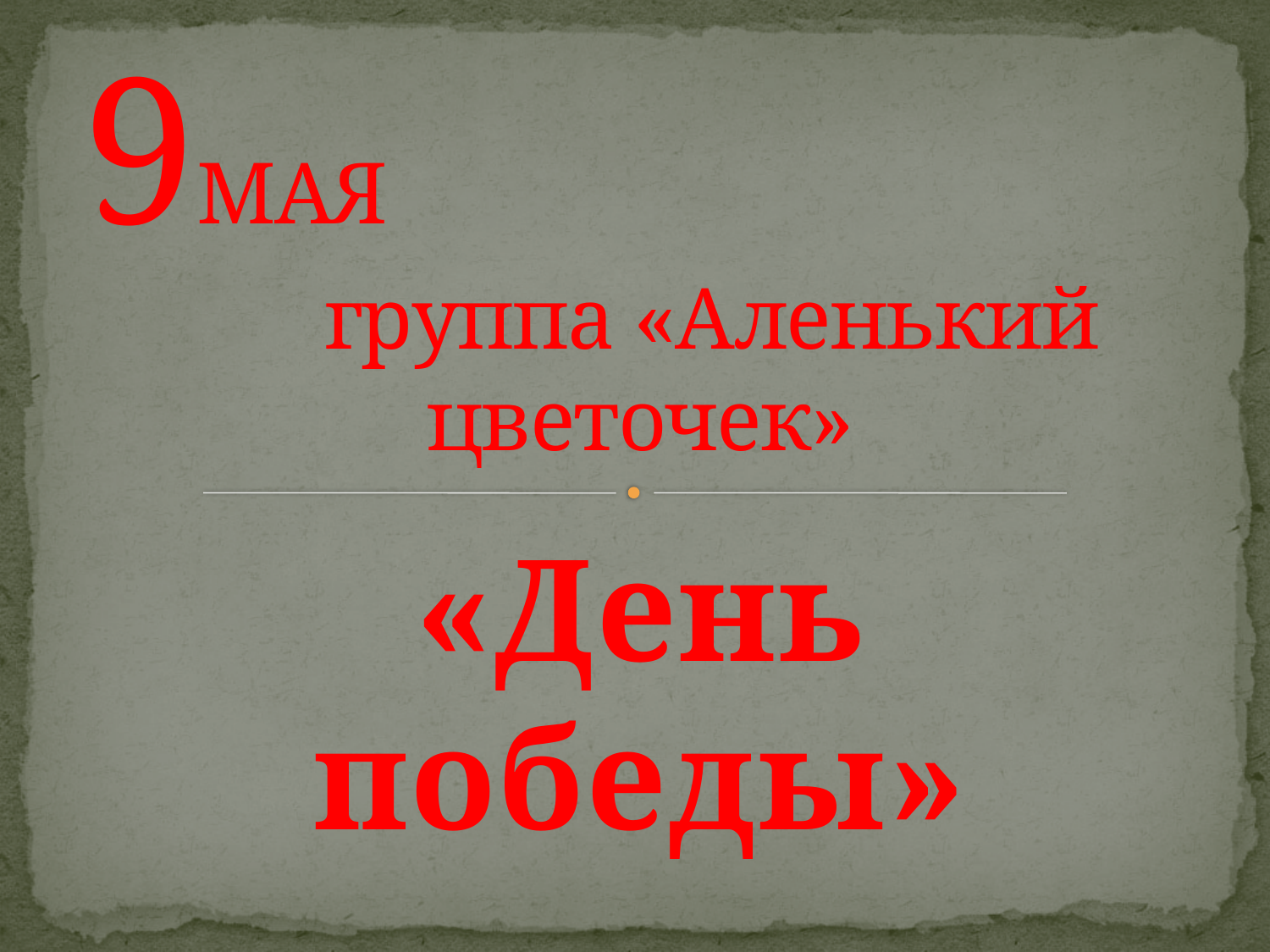

# 9МАЯ                                                группа «Аленький цветочек»
«День победы»